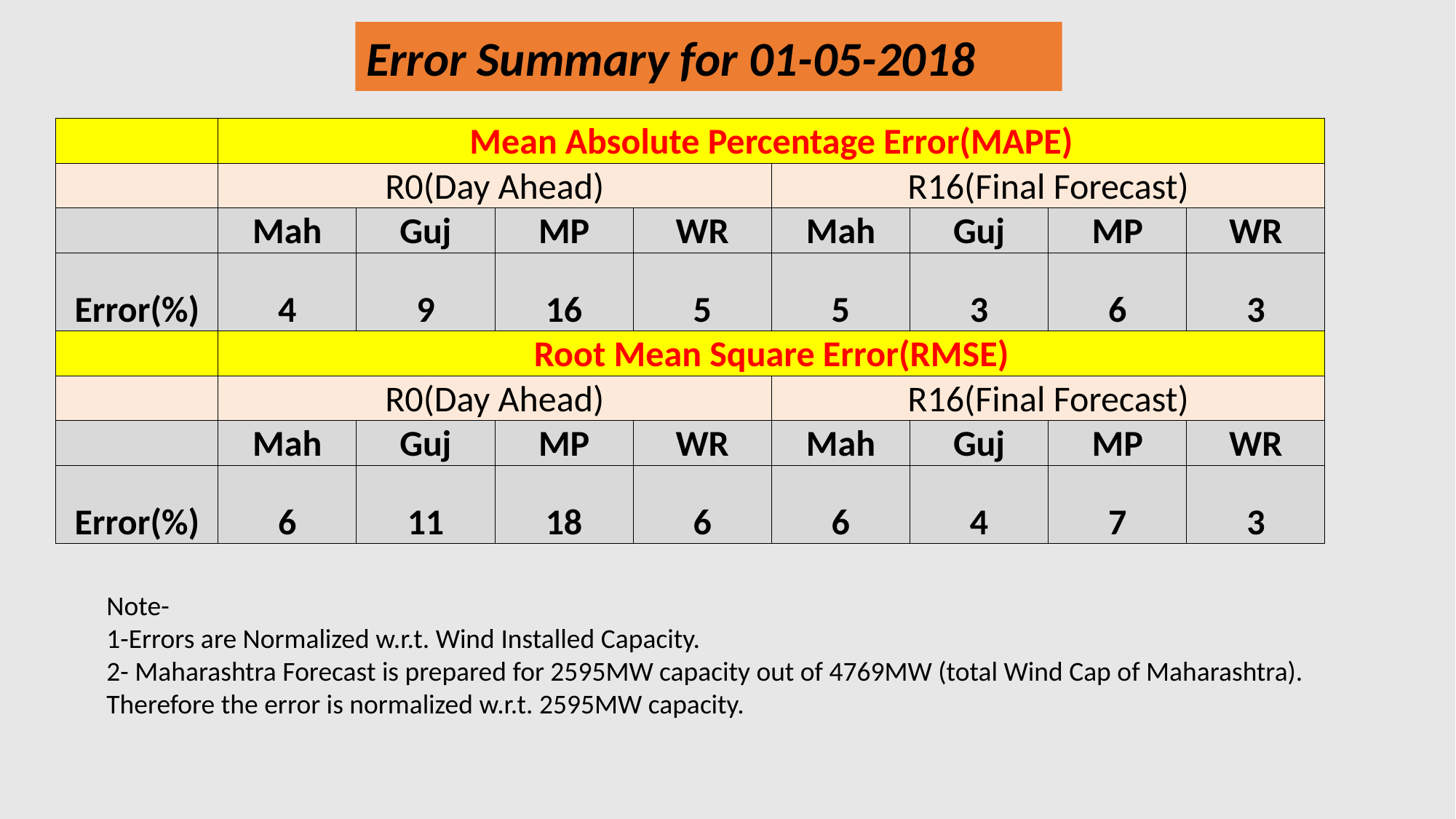

Error Summary for 01-05-2018
|  | Mean Absolute Percentage Error(MAPE) |  |  |  |  |  |  |  |
| --- | --- | --- | --- | --- | --- | --- | --- | --- |
|  | R0(Day Ahead) |  |  |  | R16(Final Forecast) |  |  |  |
|  | Mah | Guj | MP | WR | Mah | Guj | MP | WR |
| Error(%) | 4 | 9 | 16 | 5 | 5 | 3 | 6 | 3 |
|  | Root Mean Square Error(RMSE) |  |  |  |  |  |  |  |
|  | R0(Day Ahead) |  |  |  | R16(Final Forecast) |  |  |  |
|  | Mah | Guj | MP | WR | Mah | Guj | MP | WR |
| Error(%) | 6 | 11 | 18 | 6 | 6 | 4 | 7 | 3 |
Note-
1-Errors are Normalized w.r.t. Wind Installed Capacity.
2- Maharashtra Forecast is prepared for 2595MW capacity out of 4769MW (total Wind Cap of Maharashtra). Therefore the error is normalized w.r.t. 2595MW capacity.